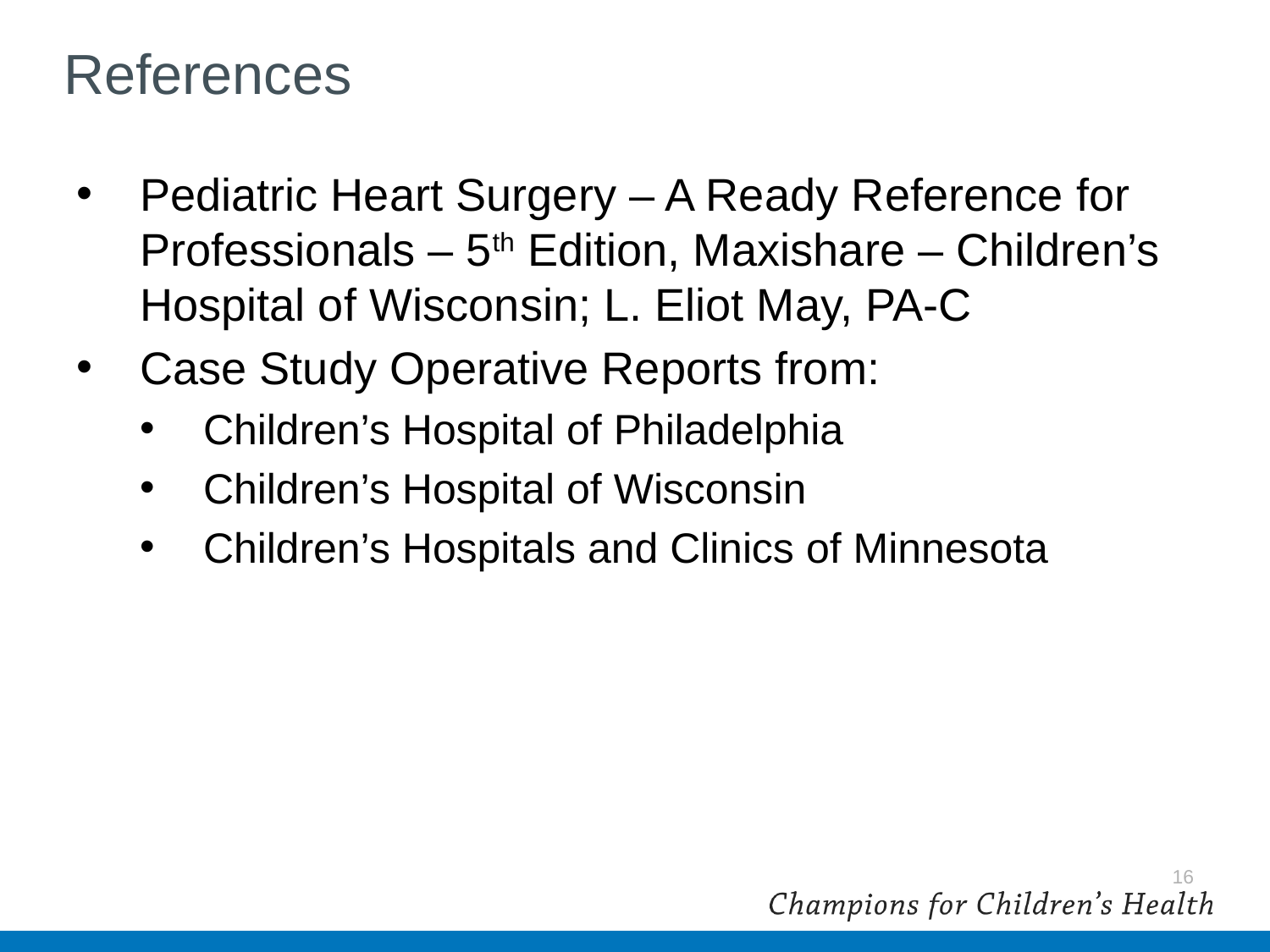

# References
Pediatric Heart Surgery – A Ready Reference for Professionals – 5th Edition, Maxishare – Children’s Hospital of Wisconsin; L. Eliot May, PA-C
Case Study Operative Reports from:
Children’s Hospital of Philadelphia
Children’s Hospital of Wisconsin
Children’s Hospitals and Clinics of Minnesota

16